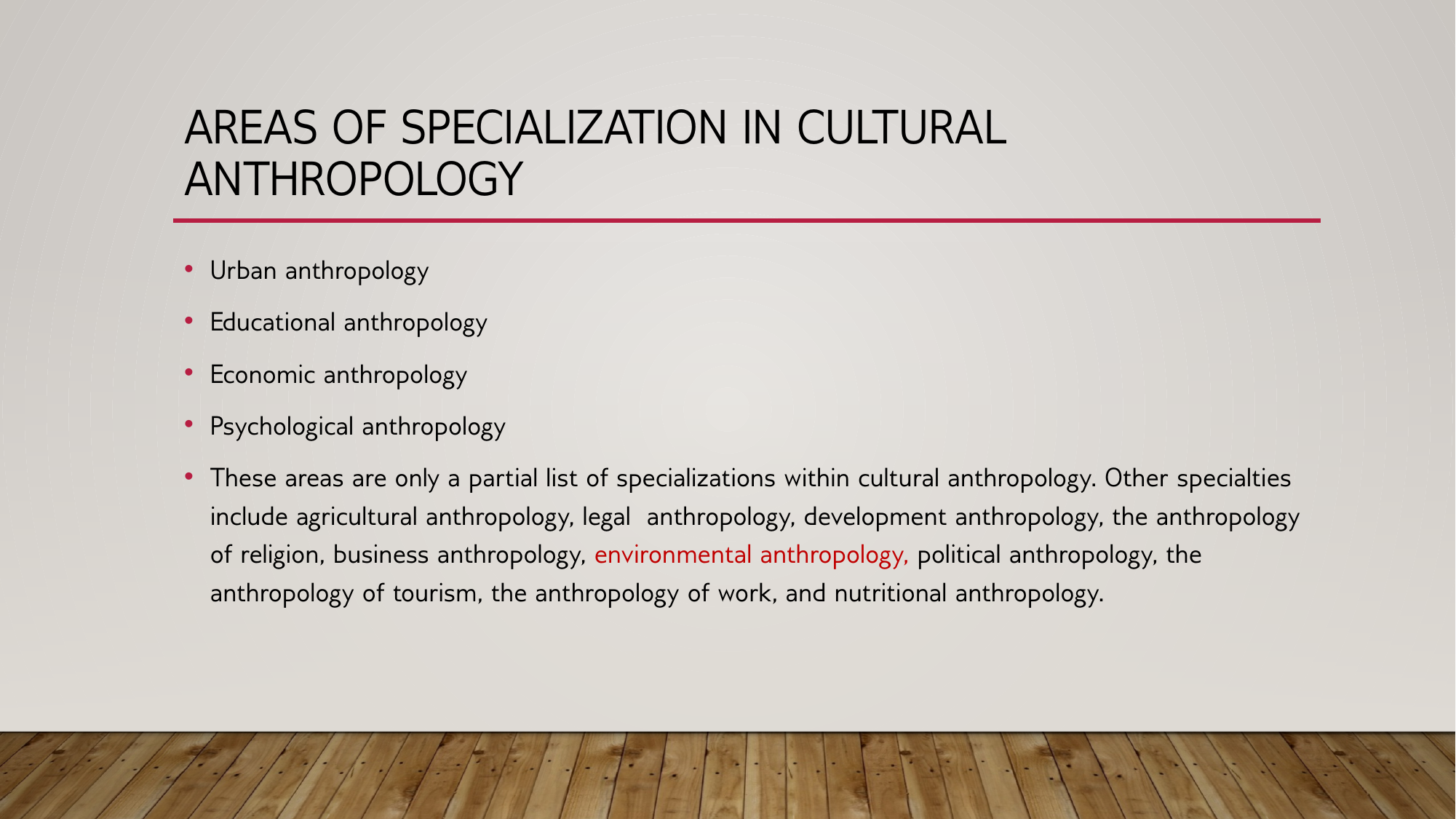

# Areas of specialization in cultural anthropology
Urban anthropology
Educational anthropology
Economic anthropology
Psychological anthropology
These areas are only a partial list of specializations within cultural anthropology. Other specialties include agricultural anthropology, legal  anthropology, development anthropology, the anthropology of religion, business anthropology, environmental anthropology, political anthropology, the anthropology of tourism, the anthropology of work, and nutritional anthropology.